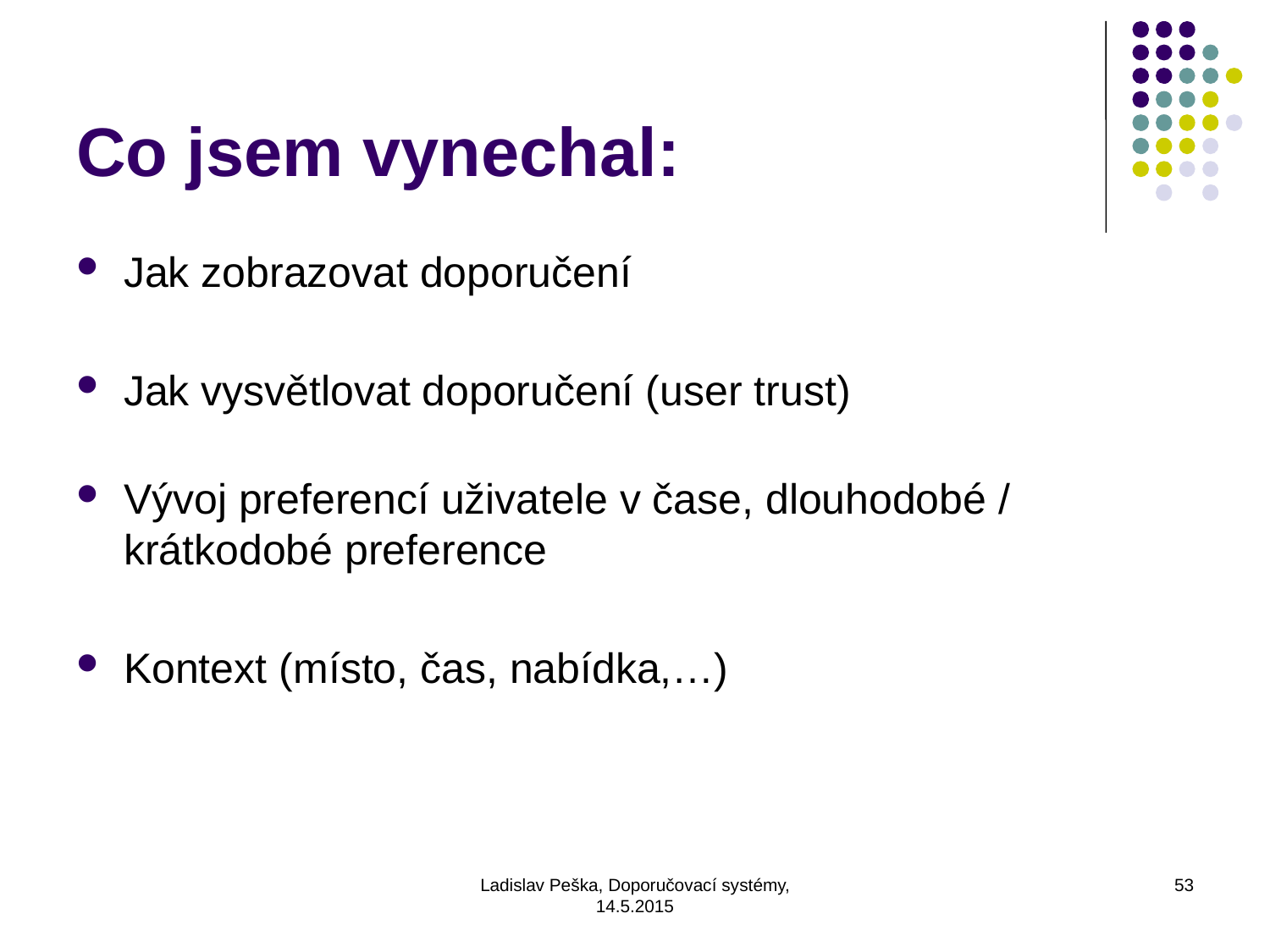

# Co jsem vynechal:
Jak zobrazovat doporučení

Jak vysvětlovat doporučení (user trust)

Vývoj preferencí uživatele v čase, dlouhodobé / krátkodobé preference

Kontext (místo, čas, nabídka,…)

Ladislav Peška, Doporučovací systémy, 14.5.2015
53